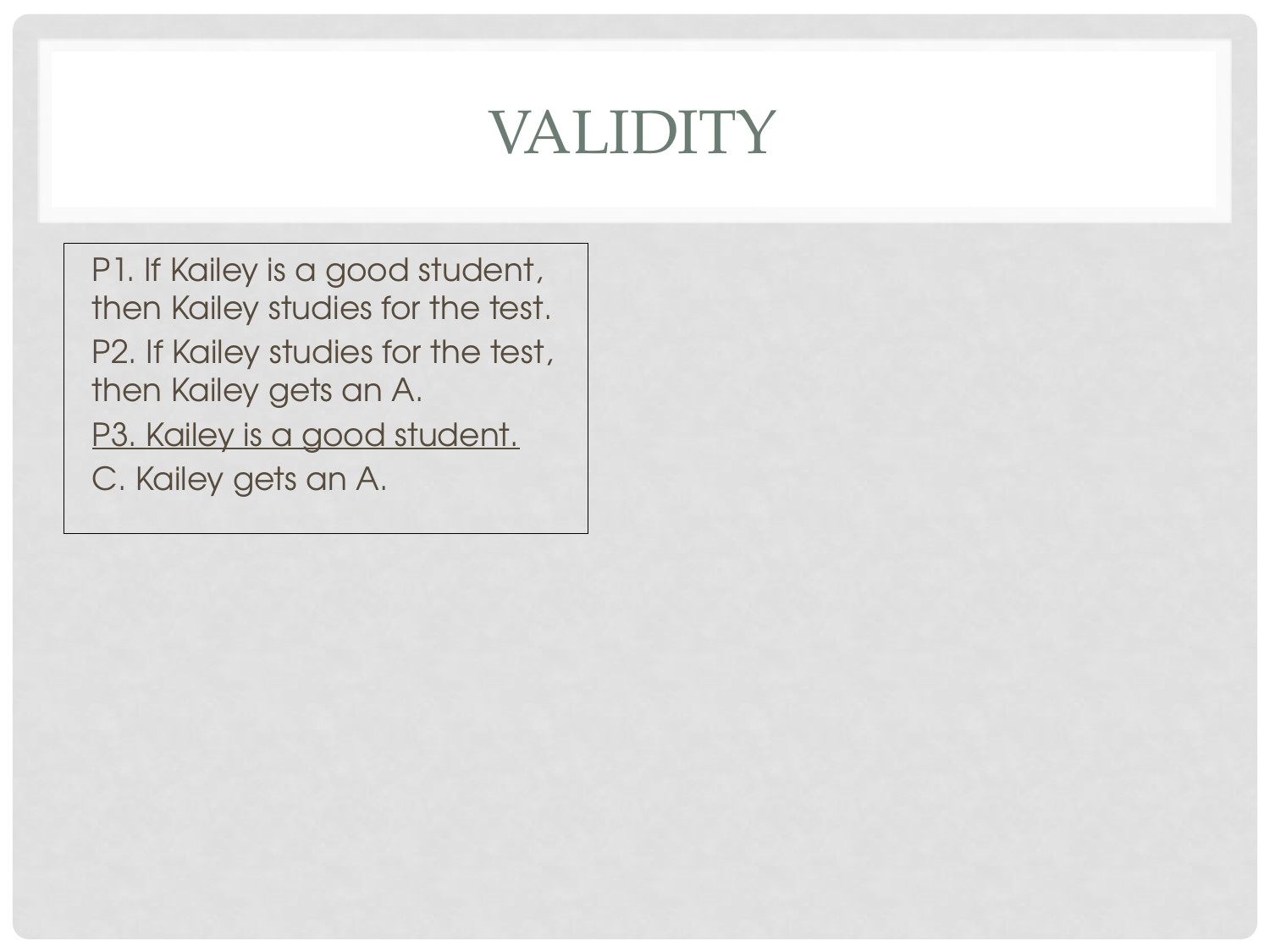

# Validity
P1. If Kailey is a good student, then Kailey studies for the test.
P2. If Kailey studies for the test, then Kailey gets an A.
P3. Kailey is a good student.
C. Kailey gets an A.